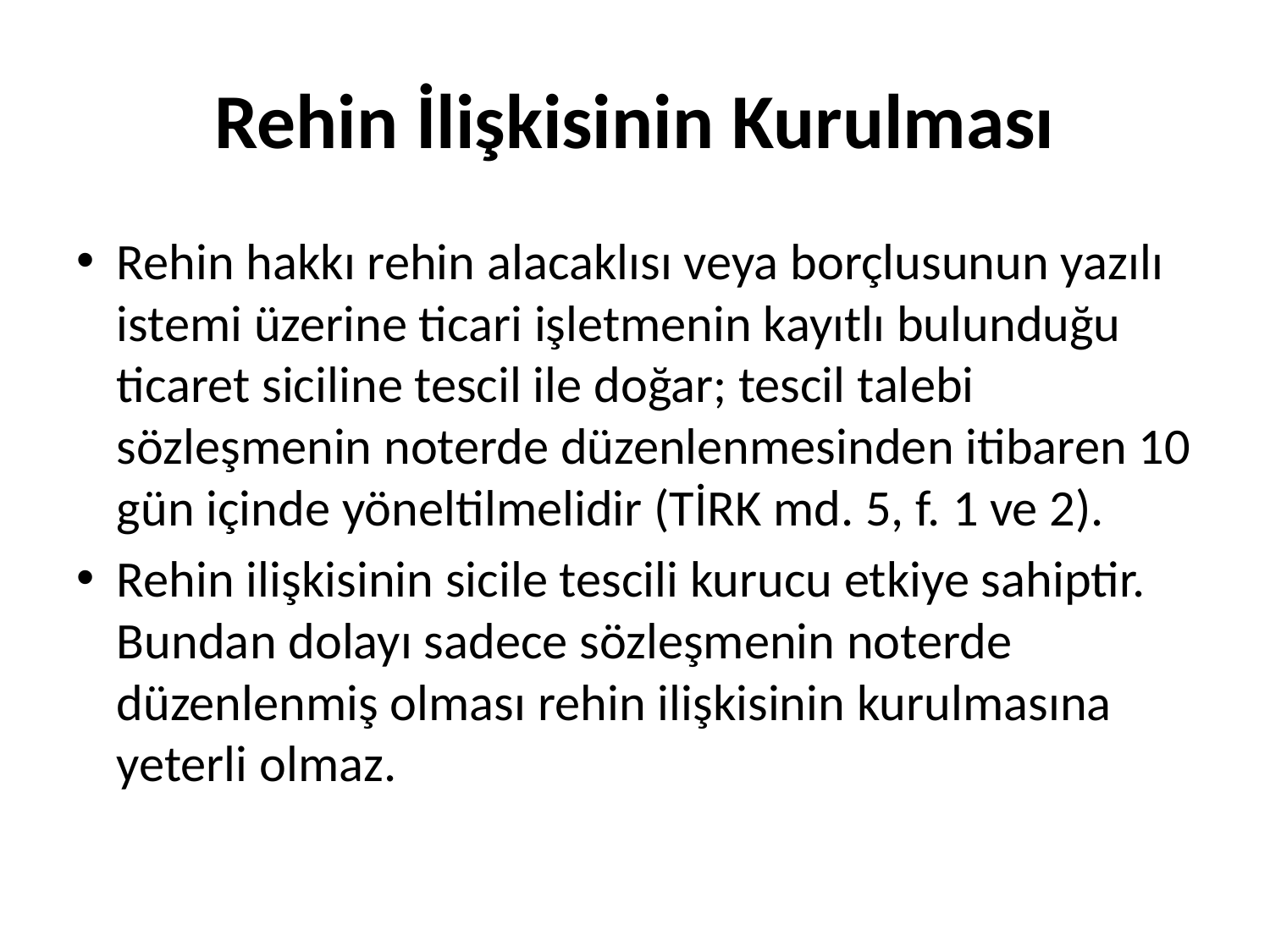

# Rehin İlişkisinin Kurulması
Rehin hakkı rehin alacaklısı veya borçlusunun yazılı istemi üzerine ticari işletmenin kayıtlı bulunduğu ticaret siciline tescil ile doğar; tescil talebi sözleşmenin noterde düzenlenmesinden itibaren 10 gün içinde yöneltilmelidir (TİRK md. 5, f. 1 ve 2).
Rehin ilişkisinin sicile tescili kurucu etkiye sahiptir. Bundan dolayı sadece sözleşmenin noterde düzenlenmiş olması rehin ilişkisinin kurulmasına yeterli olmaz.